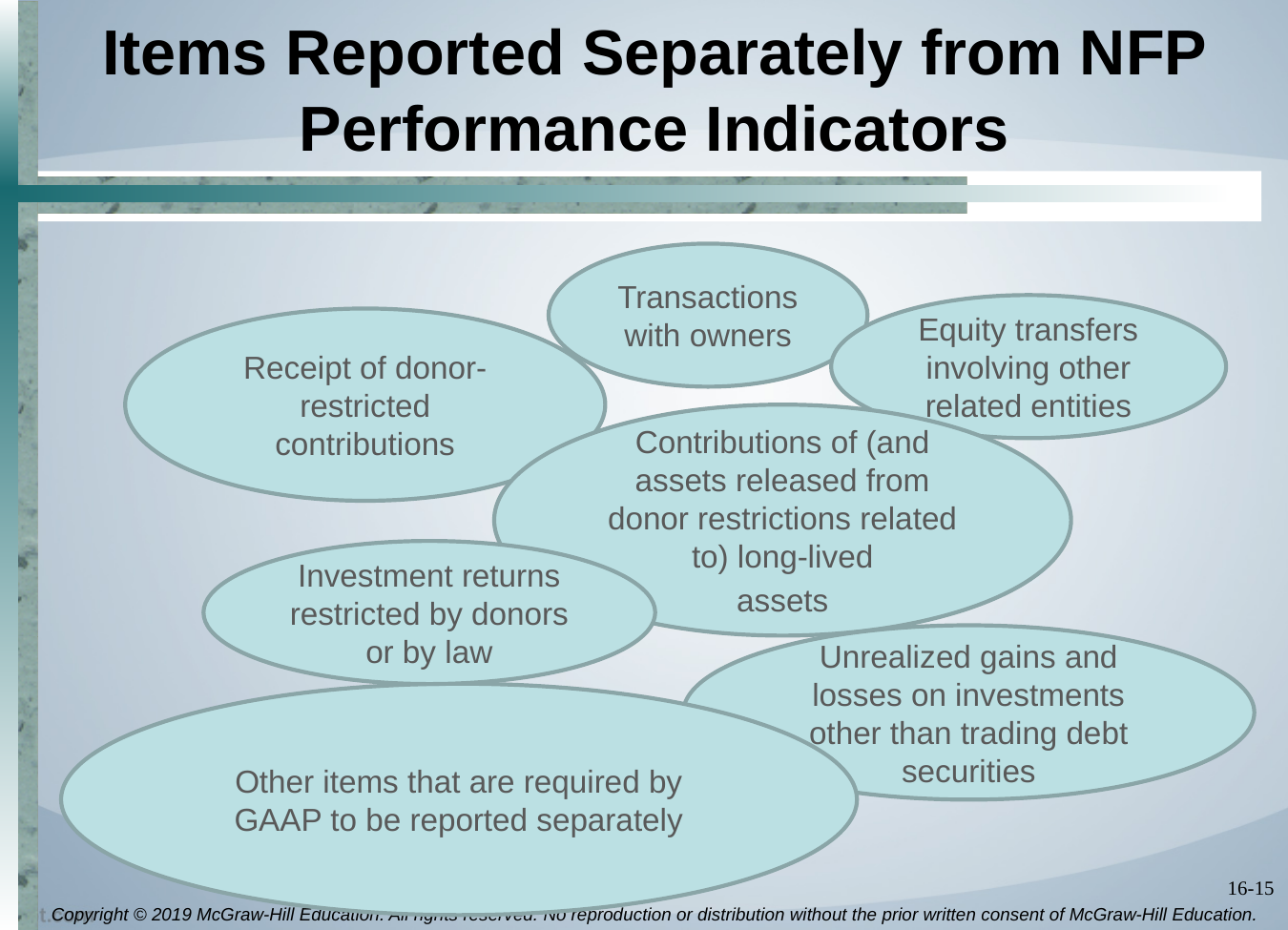

# Items Reported Separately from NFP Performance Indicators
Transactions with owners
Equity transfers involving other related entities
Receipt of donor-restricted contributions
Contributions of (and assets released from donor restrictions related to) long-lived
assets
Investment returns restricted by donors or by law
Unrealized gains and losses on investments other than trading debt securities
Other items that are required by GAAP to be reported separately